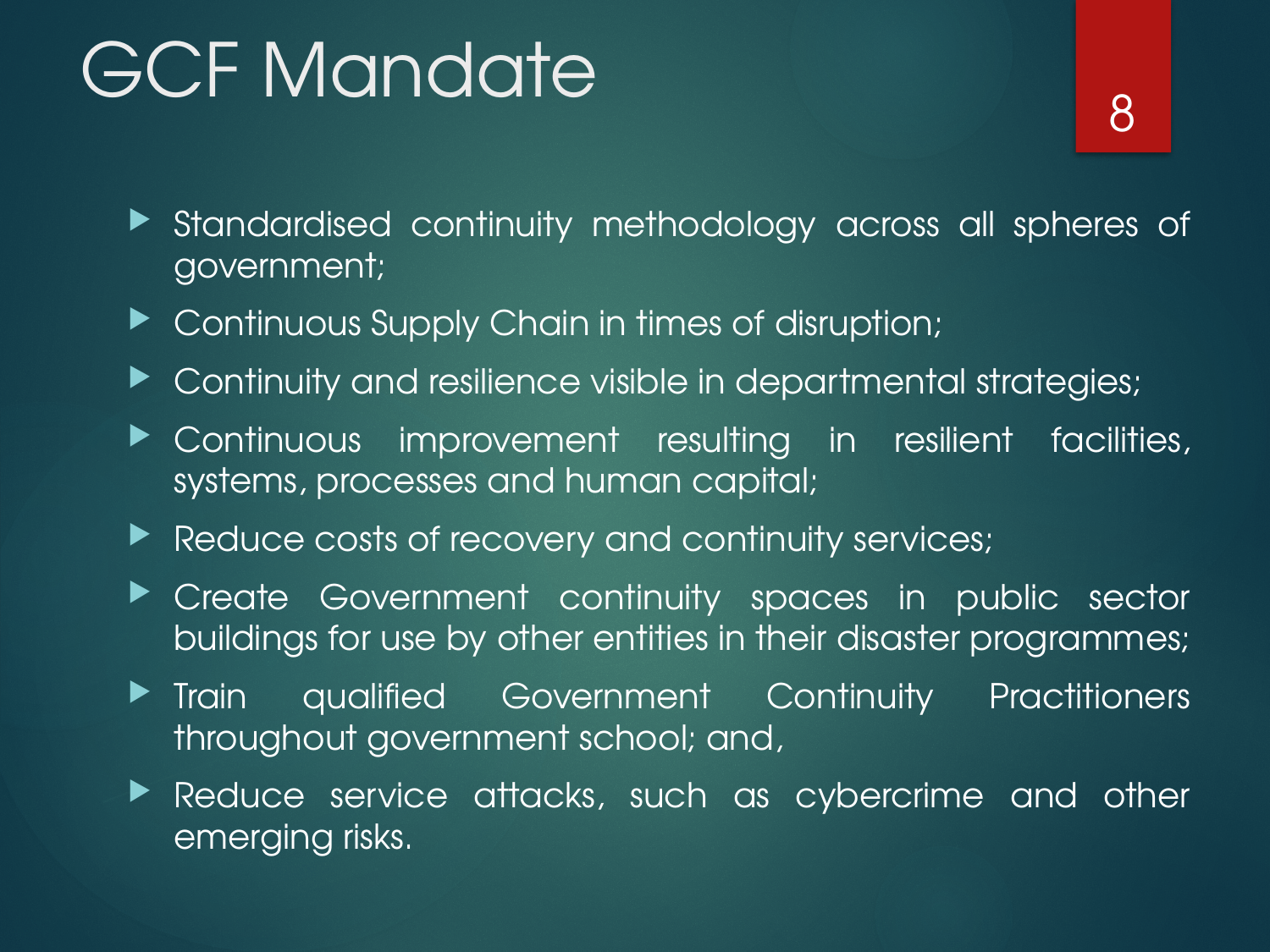

# GCF Mandate
8
Standardised continuity methodology across all spheres of government;
Continuous Supply Chain in times of disruption;
Continuity and resilience visible in departmental strategies;
Continuous improvement resulting in resilient facilities, systems, processes and human capital;
Reduce costs of recovery and continuity services;
Create Government continuity spaces in public sector buildings for use by other entities in their disaster programmes;
Train qualified Government Continuity Practitioners throughout government school; and,
Reduce service attacks, such as cybercrime and other emerging risks.